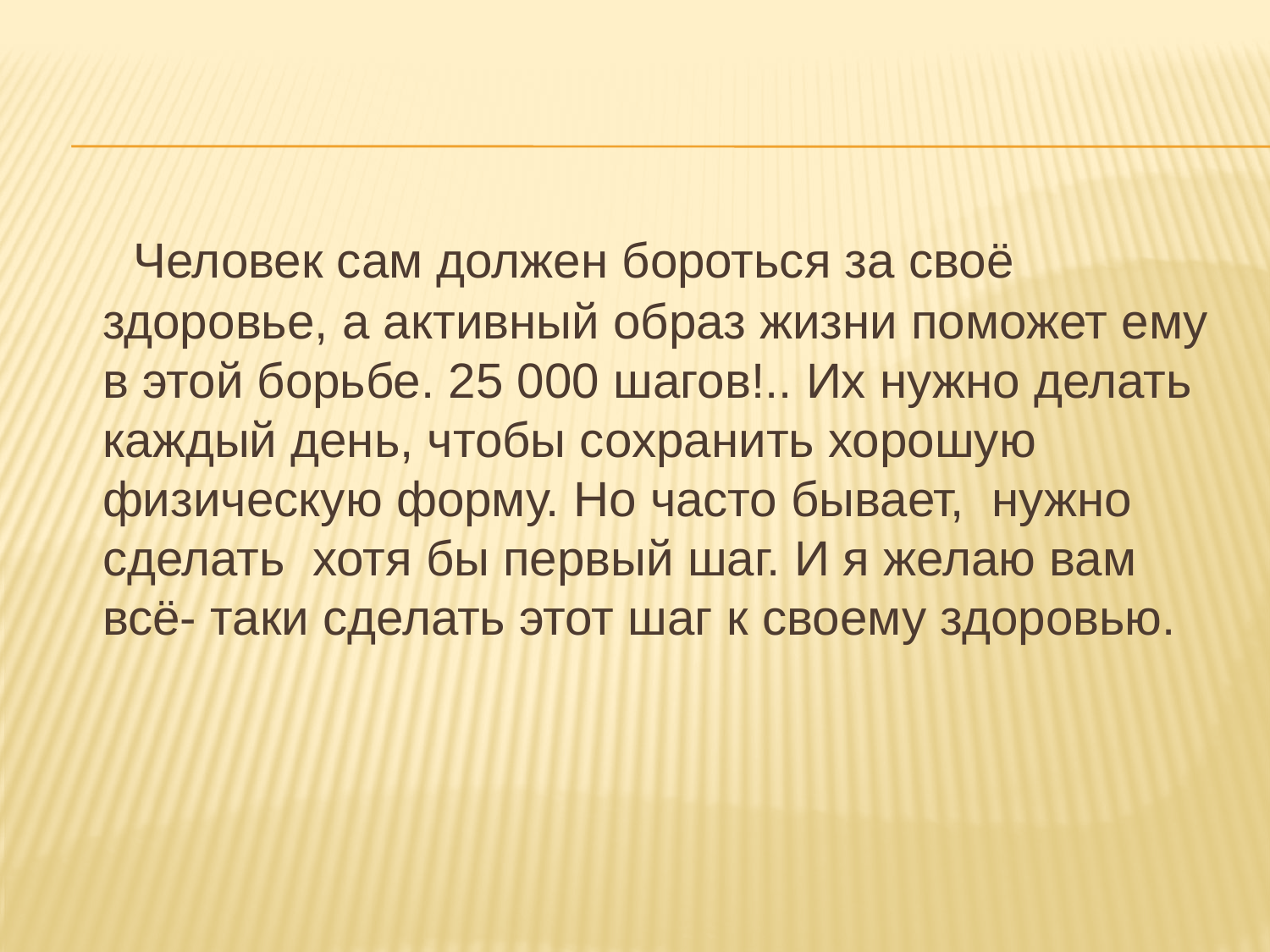

#
     Человек сам должен бороться за своё здоровье, а активный образ жизни поможет ему в этой борьбе. 25 000 шагов!.. Их нужно делать каждый день, чтобы сохранить хорошую физическую форму. Но часто бывает,  нужно сделать  хотя бы первый шаг. И я желаю вам всё- таки сделать этот шаг к своему здоровью.